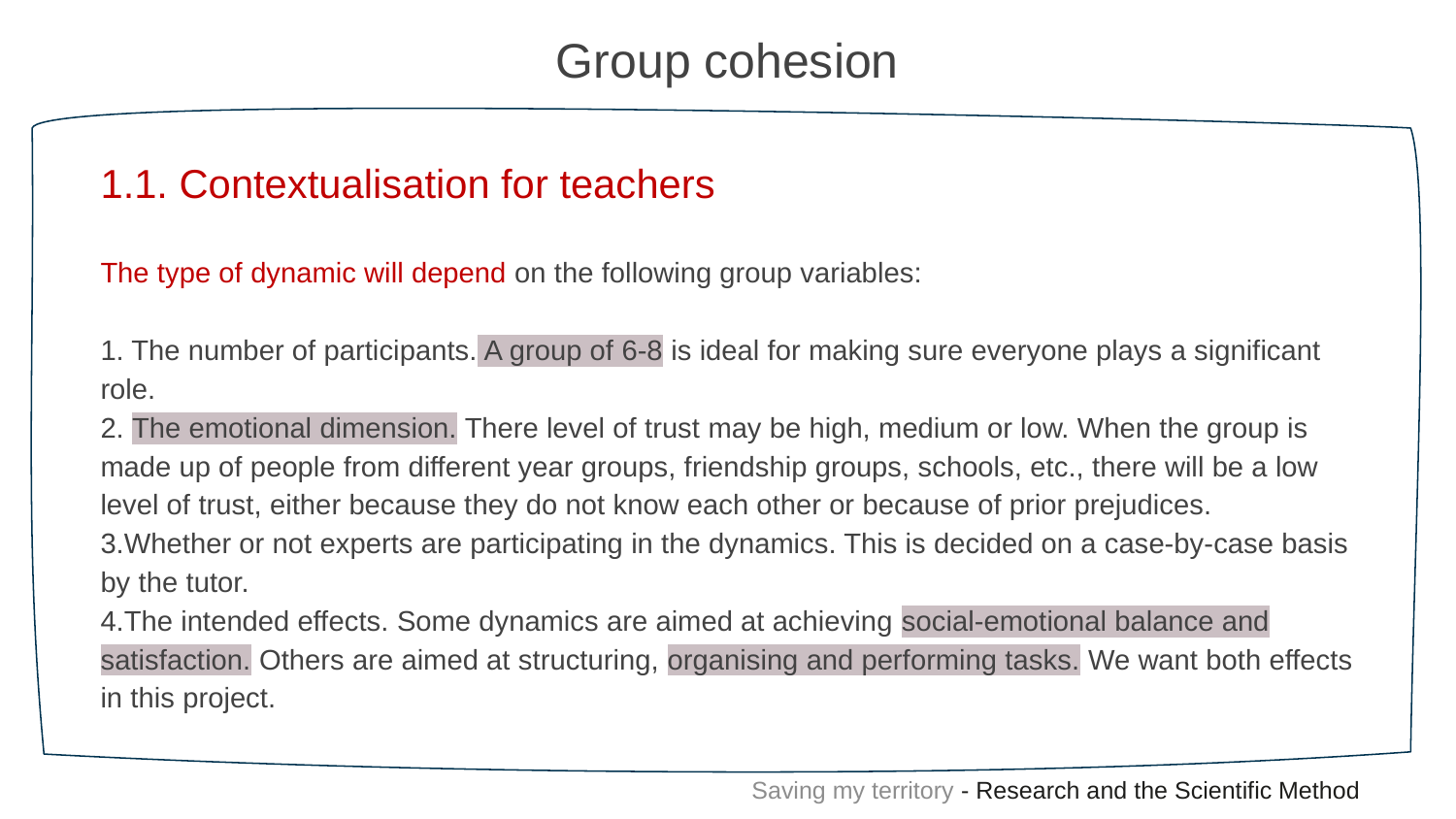

Group cohesion

1.1. Contextualisation for teachers
The type of dynamic will depend on the following group variables:

1. The number of participants. A group of 6-8 is ideal for making sure everyone plays a significant role.
2. The emotional dimension. There level of trust may be high, medium or low. When the group is made up of people from different year groups, friendship groups, schools, etc., there will be a low level of trust, either because they do not know each other or because of prior prejudices.
3.Whether or not experts are participating in the dynamics. This is decided on a case-by-case basis by the tutor.
4.The intended effects. Some dynamics are aimed at achieving social-emotional balance and satisfaction. Others are aimed at structuring, organising and performing tasks. We want both effects in this project.

Saving my territory - Research and the Scientific Method